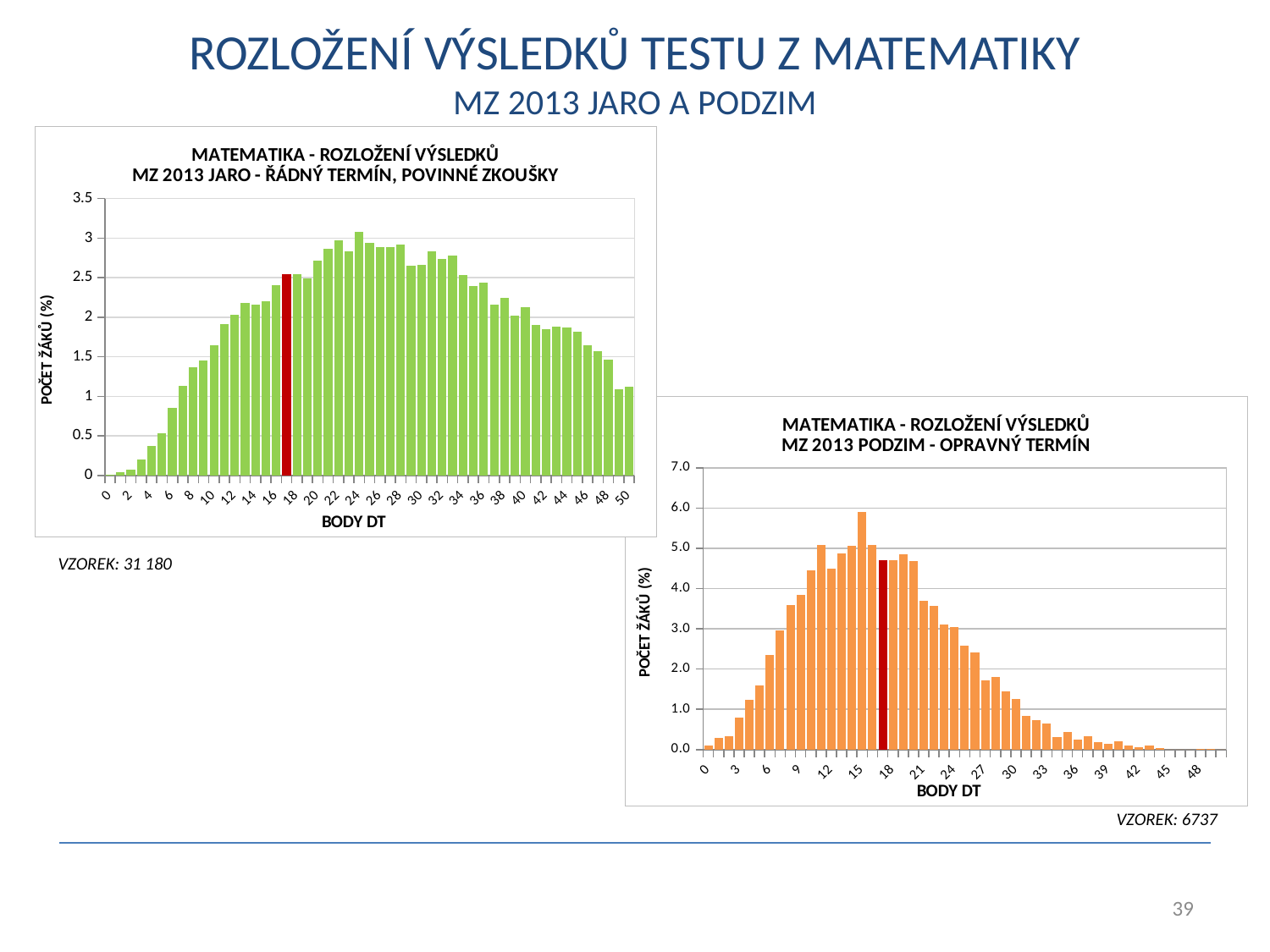

ROZLOŽENÍ VÝSLEDKŮ TESTU Z MATEMATIKY
MZ 2013 JARO A PODZIM

### Chart: MATEMATIKA - ROZLOŽENÍ VÝSLEDKŮ
MZ 2013 JARO - ŘÁDNÝ TERMÍN, POVINNÉ ZKOUŠKY

| Category | CELKEM |
|---|---|
| 0 | 0.009618467457518435 |
| 1 | 0.04488618146841936 |
| 2 | 0.07374158384097468 |
| 3 | 0.19878166078871434 |
| 4 | 0.375120230843219 |
| 5 | 0.529015710163514 |
| 6 | 0.8560436037191408 |
| 7 | 1.1285668483488296 |
| 8 | 1.362616223148445 |
| 9 | 1.4523885860852837 |
| 10 | 1.6479640910548252 |
| 11 | 1.9108688682269959 |
| 12 | 2.0262904777172173 |
| 13 | 2.183392112856685 |
| 14 | 2.1609490221224754 |
| 15 | 2.199422891952549 |
| 16 | 2.404616864379609 |
| 17 | 2.54248156460404 |
| 18 | 2.54248156460404 |
| 19 | 2.4847707598589293 |
| 20 | 2.7188201346585443 |
| 21 | 2.866303302340494 |
| 22 | 2.9753126001923693 |
| 23 | 2.8342417441487657 |
| 24 | 3.081115742225072 |
| 25 | 2.9336325745431227 |
| 26 | 2.8855402372555305 |
| 27 | 2.8855402372555305 |
| 28 | 2.9176017954472586 |
| 29 | 2.6482847066367428 |
| 30 | 2.657903174094261 |
| 31 | 2.82782943251042 |
| 32 | 2.738057069573581 |
| 33 | 2.7829432510420005 |
| 34 | 2.5328630971465214 |
| 35 | 2.39499839692209 |
| 36 | 2.436678422571337 |
| 37 | 2.1545367104841295 |
| 38 | 2.2411029176017956 |
| 39 | 2.0198781660788714 |
| 40 | 2.128887463930747 |
| 41 | 1.9044565565886504 |
| 42 | 1.8467457518435395 |
| 43 | 1.8852196216736135 |
| 44 | 1.8691888425777494 |
| 45 | 1.8114780378326387 |
| 46 | 1.6479640910548252 |
| 47 | 1.5710163513946778 |
| 48 | 1.4588008977236293 |
| 49 | 1.0868868226995831 |
| 50 | 1.1221545367104842 |

### Chart: MATEMATIKA - ROZLOŽENÍ VÝSLEDKŮ
MZ 2013 PODZIM - OPRAVNÝ TERMÍN

| Category |  |
|---|---|
| 0 | 0.10390381475434168 |
| 1 | 0.2820246400474989 |
| 2 | 0.3265548463707882 |
| 3 | 0.7867003117114443 |
| 4 | 1.2320023749443374 |
| 5 | 1.5882440255306516 |
| 6 | 2.3601009351343327 |
| 7 | 2.9538370194448564 |
| 8 | 3.59210331007867 |
| 9 | 3.8444411459106425 |
| 10 | 4.45302063232893 |
| 11 | 5.07644352085498 |
| 12 | 4.497550838652219 |
| 13 | 4.868635891346297 |
| 14 | 5.061600118747217 |
| 15 | 5.907674038889713 |
| 16 | 5.07644352085498 |
| 17 | 4.705358468160902 |
| 18 | 4.705358468160902 |
| 19 | 4.853792489238534 |
| 20 | 4.690515066053139 |
| 21 | 3.6960071248330117 |
| 22 | 3.562416505863144 |
| 23 | 3.1022710405224876 |
| 24 | 3.0428974320914355 |
| 25 | 2.582751966750779 |
| 26 | 2.4046311414576222 |
| 27 | 1.7218346445005195 |
| 28 | 1.810895057147098 |
| 29 | 1.4546534065607837 |
| 30 | 1.2616891791598634 |
| 31 | 0.8312305180347335 |
| 32 | 0.7273267032803918 |
| 33 | 0.6382662906338132 |
| 34 | 0.3117114442630251 |
| 35 | 0.445302063232893 |
| 36 | 0.23749443372420959 |
| 37 | 0.3265548463707882 |
| 38 | 0.19296422740092029 |
| 39 | 0.14843402107763098 |
| 40 | 0.20780762950868337 |
| 41 | 0.10390381475434168 |
| 42 | 0.059373608431052396 |
| 43 | 0.10390381475434168 |
| 44 | 0.029686804215526198 |
| 45 | 0.0 |
| 46 | 0.0 |
| 47 | 0.0 |
| 48 | 0.014843402107763099 |
| 49 | 0.014843402107763099 |
| 50 | 0.0 |
VZOREK: 31 180
VZOREK: 6737
39